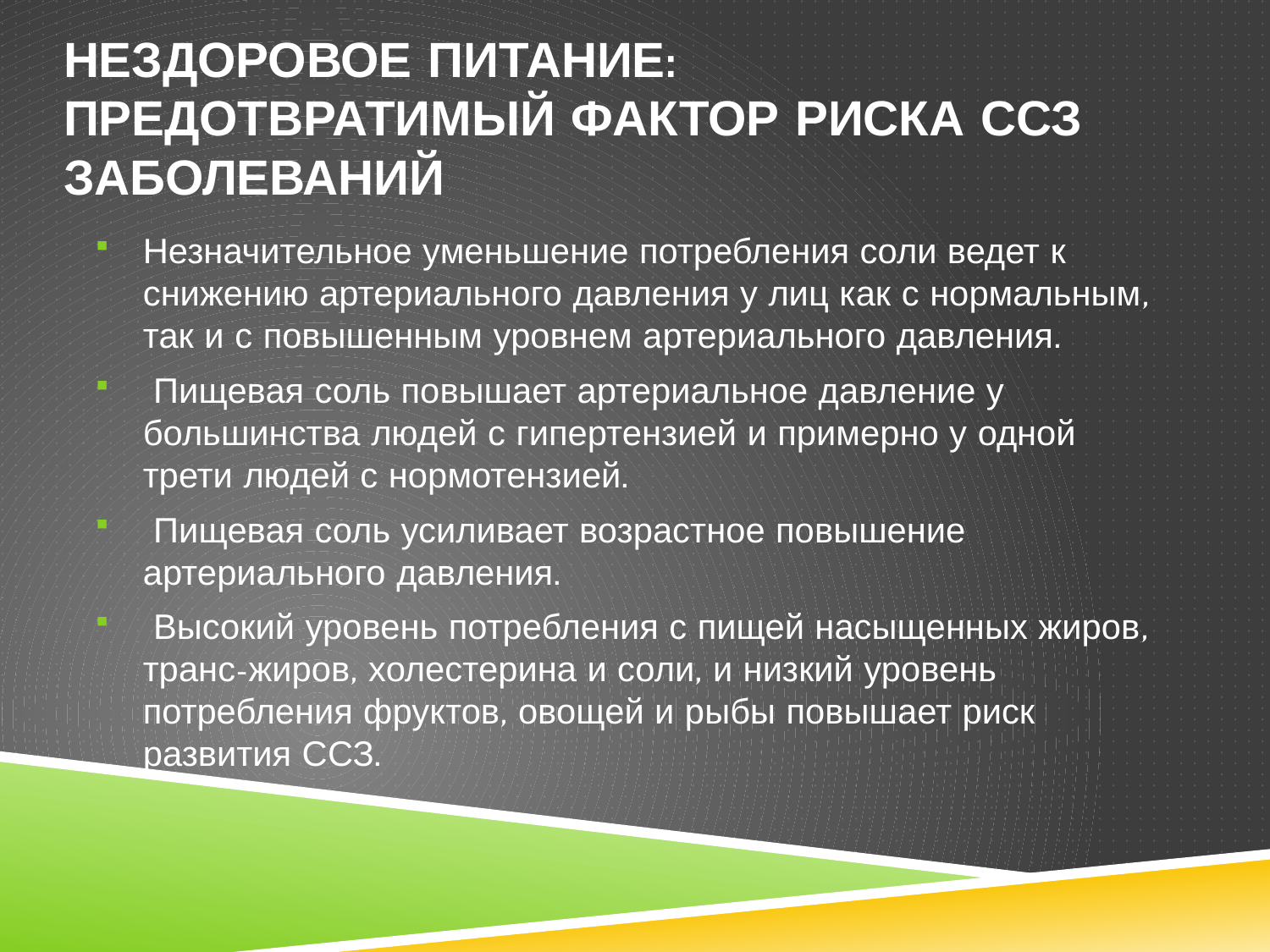

# Нездоровое питание: предотвратимый фактор риска ССЗ заболеваний
Незначительное уменьшение потребления соли ведет к снижению артериального давления у лиц как с нормальным, так и с повышенным уровнем артериального давления.
 Пищевая соль повышает артериальное давление у большинства людей с гипертензией и примерно у одной трети людей с нормотензией.
 Пищевая соль усиливает возрастное повышение артериального давления.
 Высокий уровень потребления с пищей насыщенных жиров, транс-жиров, холестерина и соли, и низкий уровень потребления фруктов, овощей и рыбы повышает риск развития ССЗ.